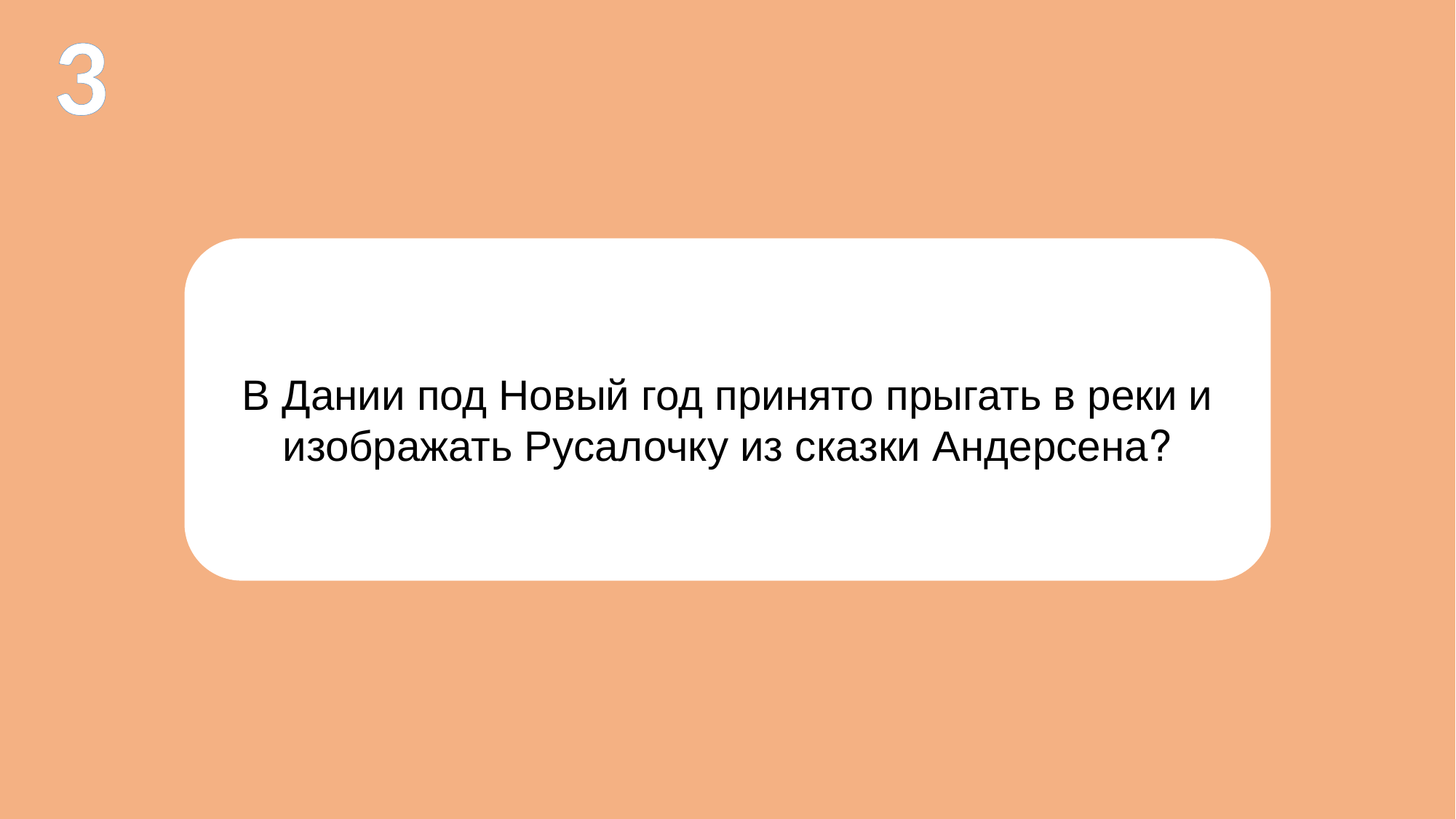

3

В Дании под Новый год принято прыгать в реки и изображать Русалочку из сказки Андерсена?